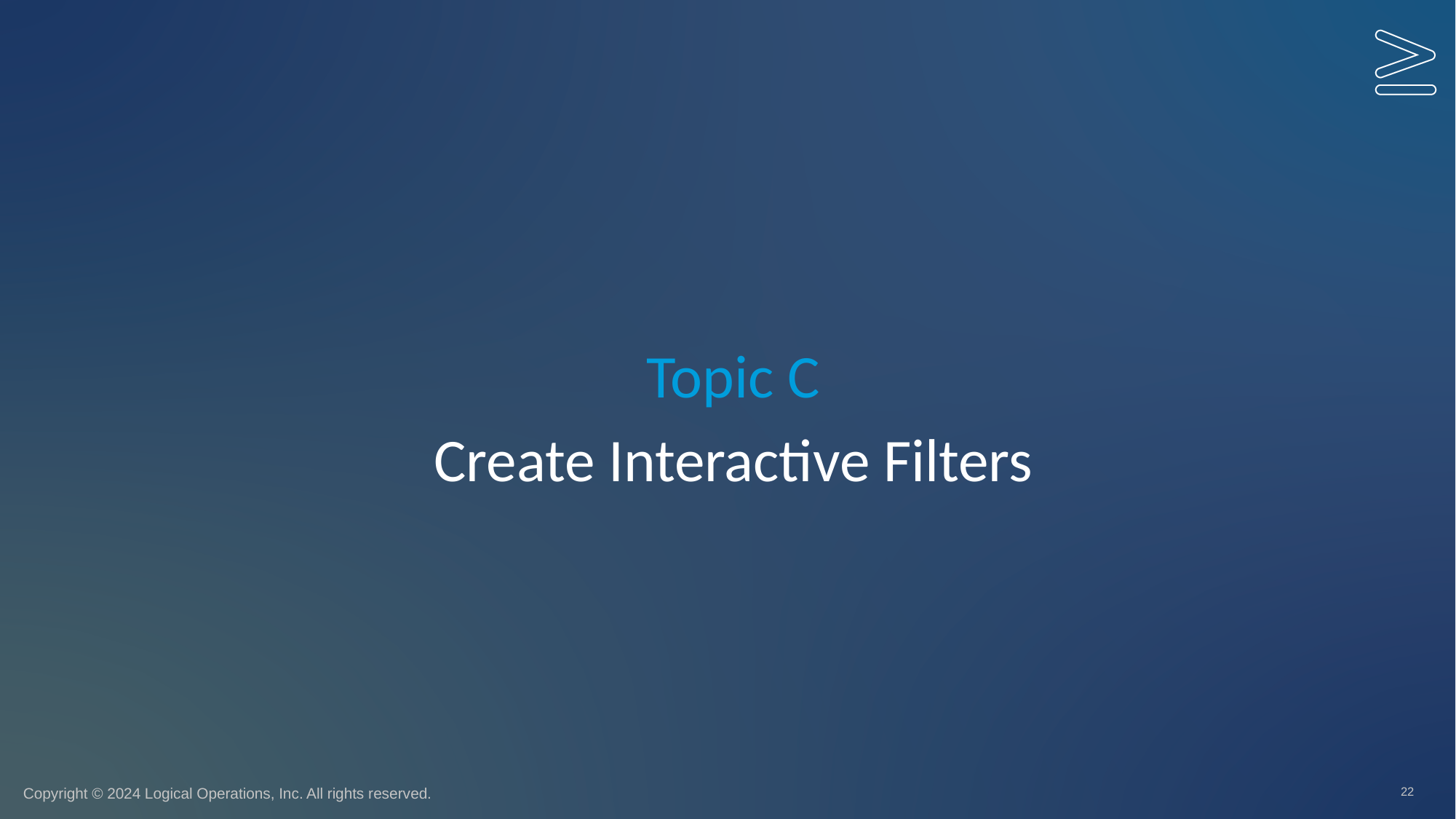

Topic C
# Create Interactive Filters
22